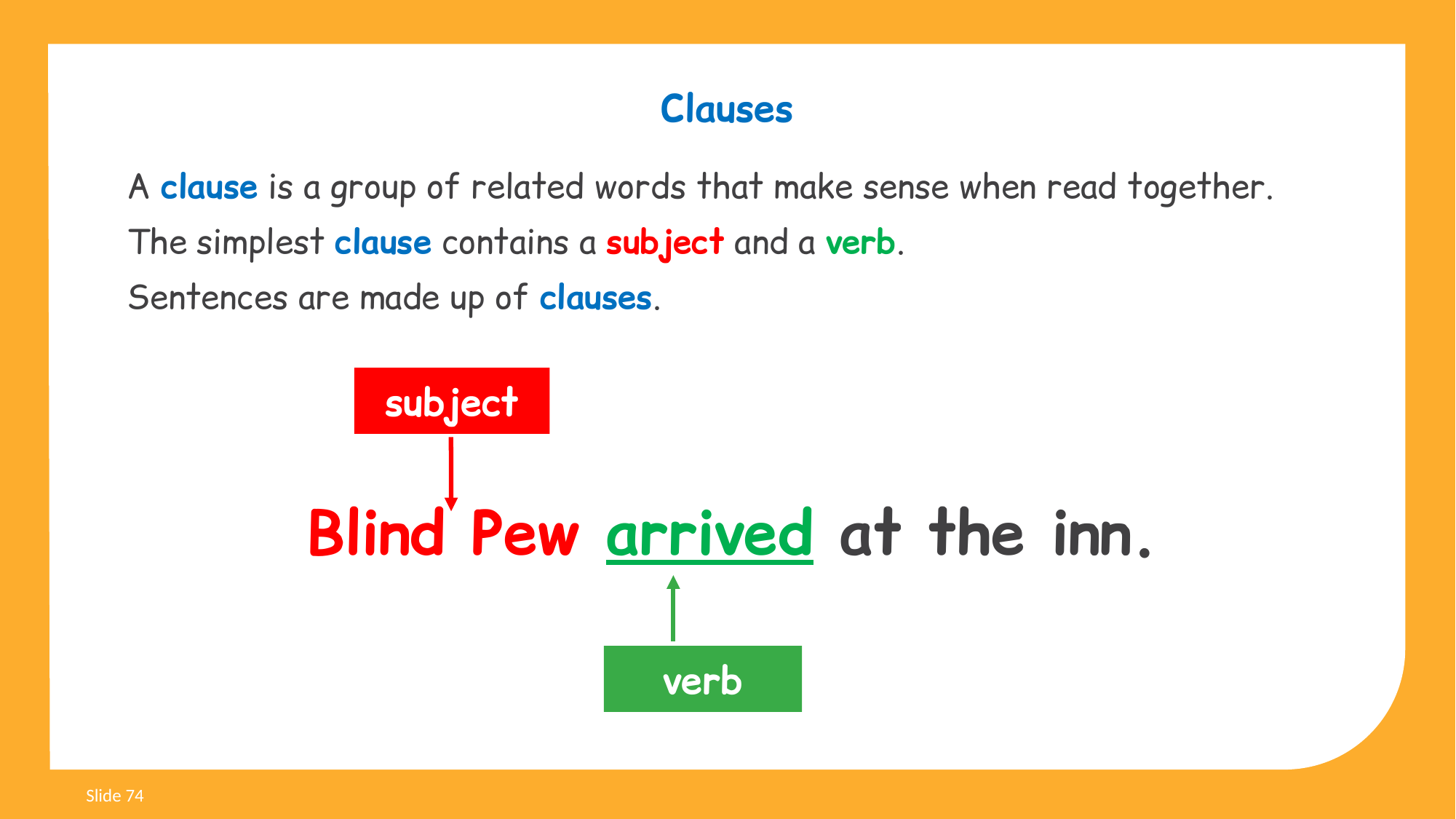

Clauses
A clause is a group of related words that make sense when read together.
The simplest clause contains a subject and a verb.
Sentences are made up of clauses.
subject

Blind Pew arrived at the inn.

verb
Slide 74